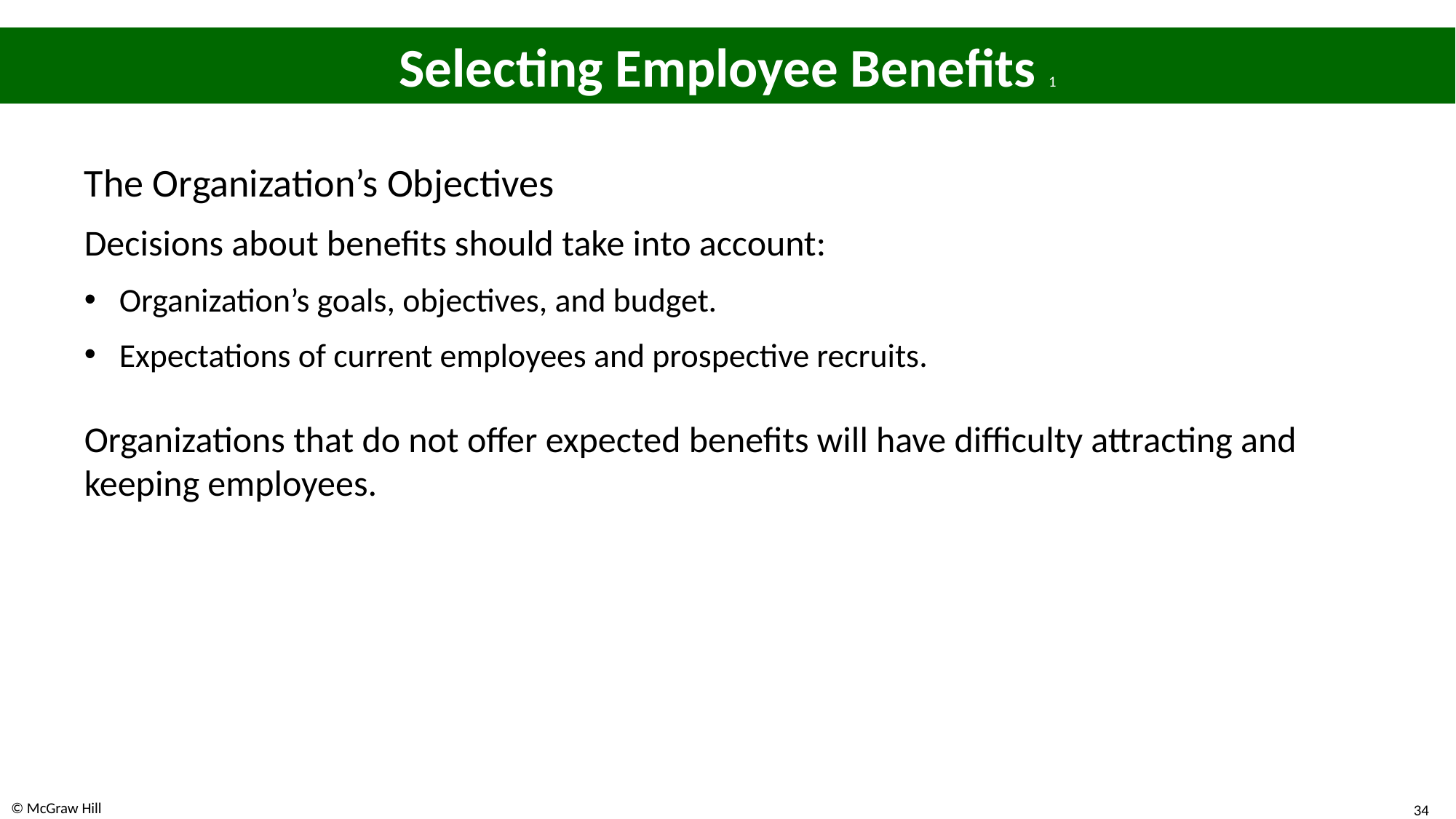

# Selecting Employee Benefits 1
The Organization’s Objectives
Decisions about benefits should take into account:
Organization’s goals, objectives, and budget.
Expectations of current employees and prospective recruits.
Organizations that do not offer expected benefits will have difficulty attracting and keeping employees.